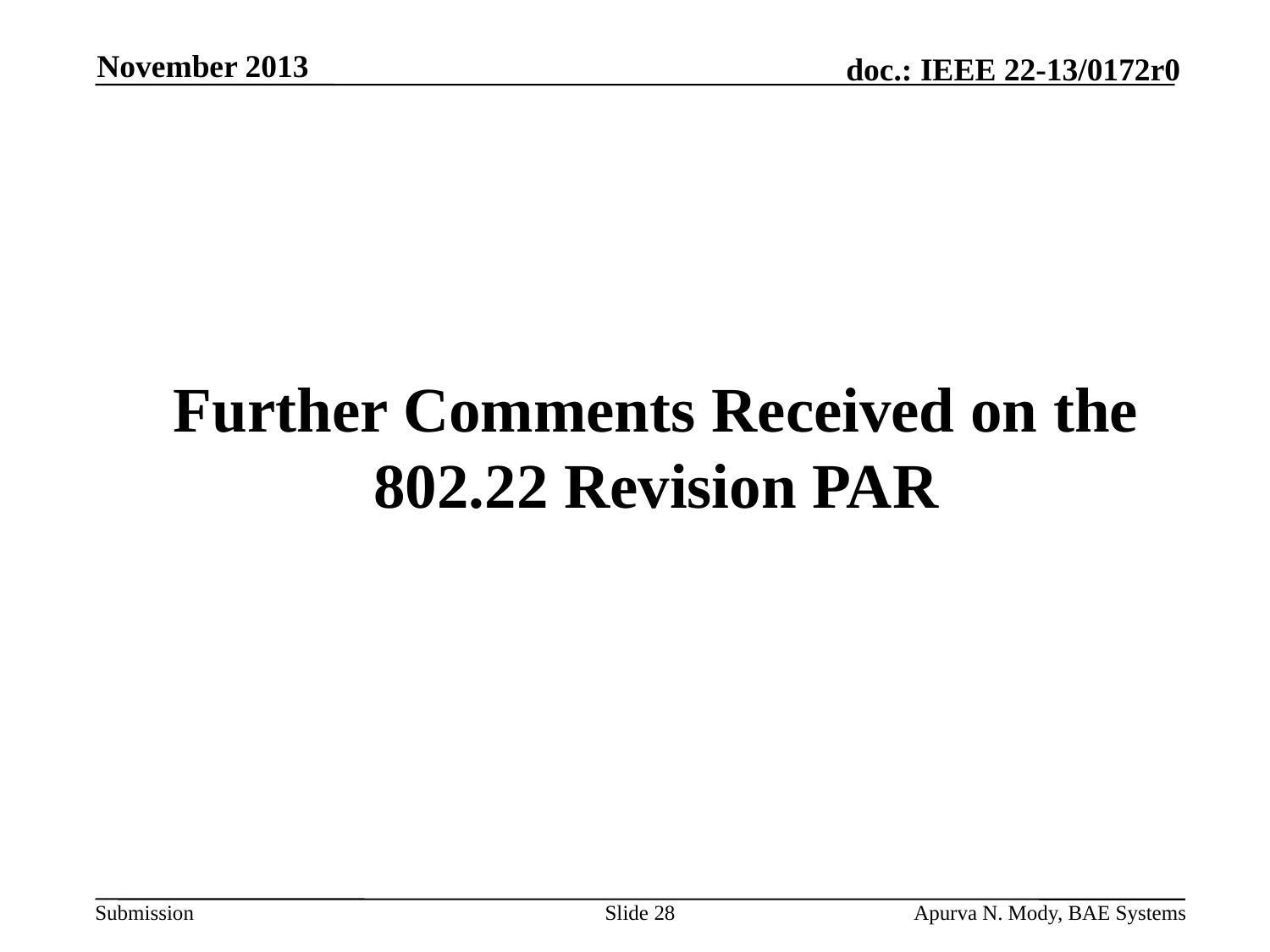

November 2013
# Further Comments Received on the 802.22 Revision PAR
Slide 28
Apurva N. Mody, BAE Systems